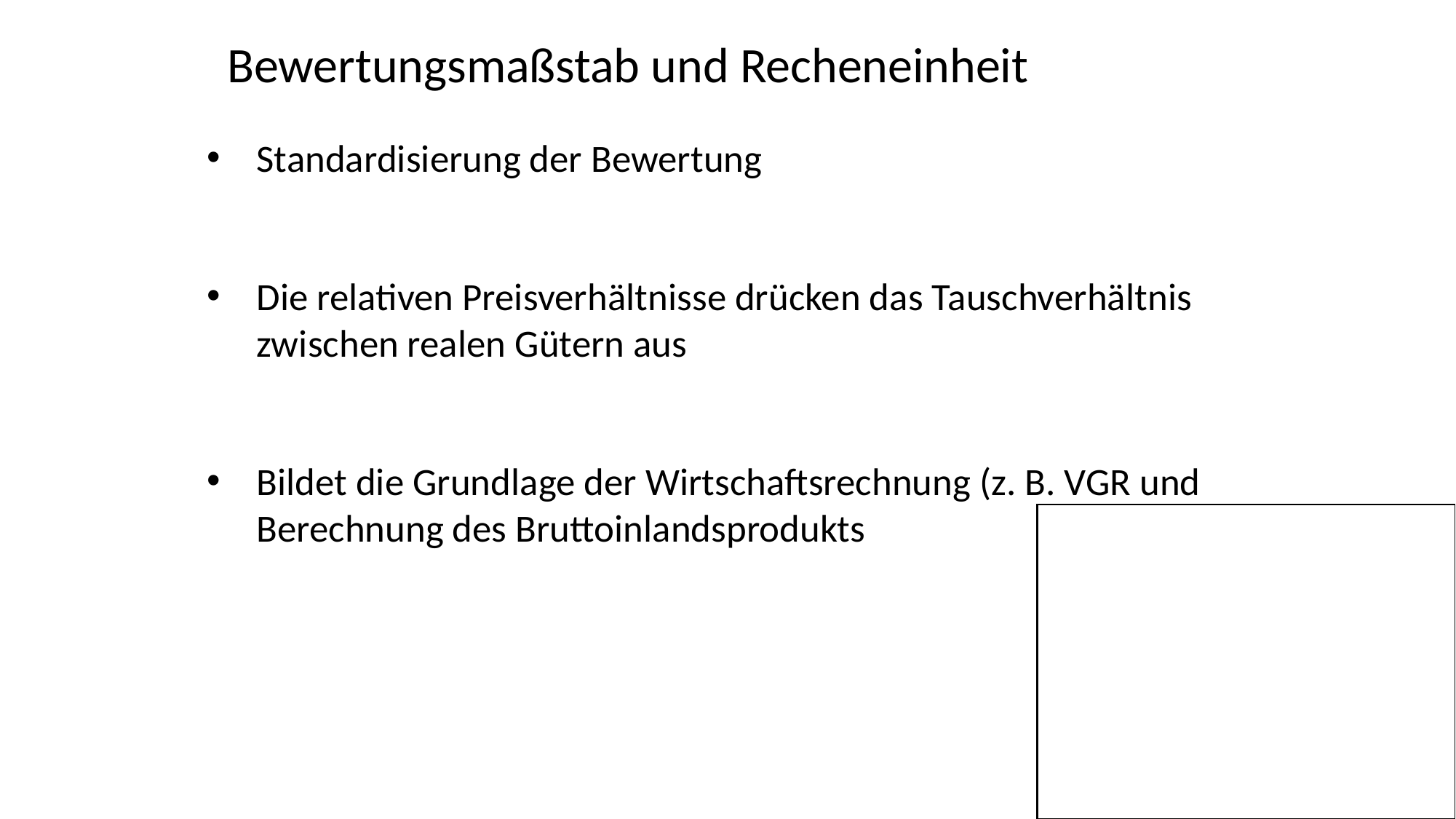

Bewertungsmaßstab und Recheneinheit
Standardisierung der Bewertung

Die relativen Preisverhältnisse drücken das Tauschverhältnis zwischen realen Gütern aus

Bildet die Grundlage der Wirtschaftsrechnung (z. B. VGR und Berechnung des Bruttoinlandsprodukts